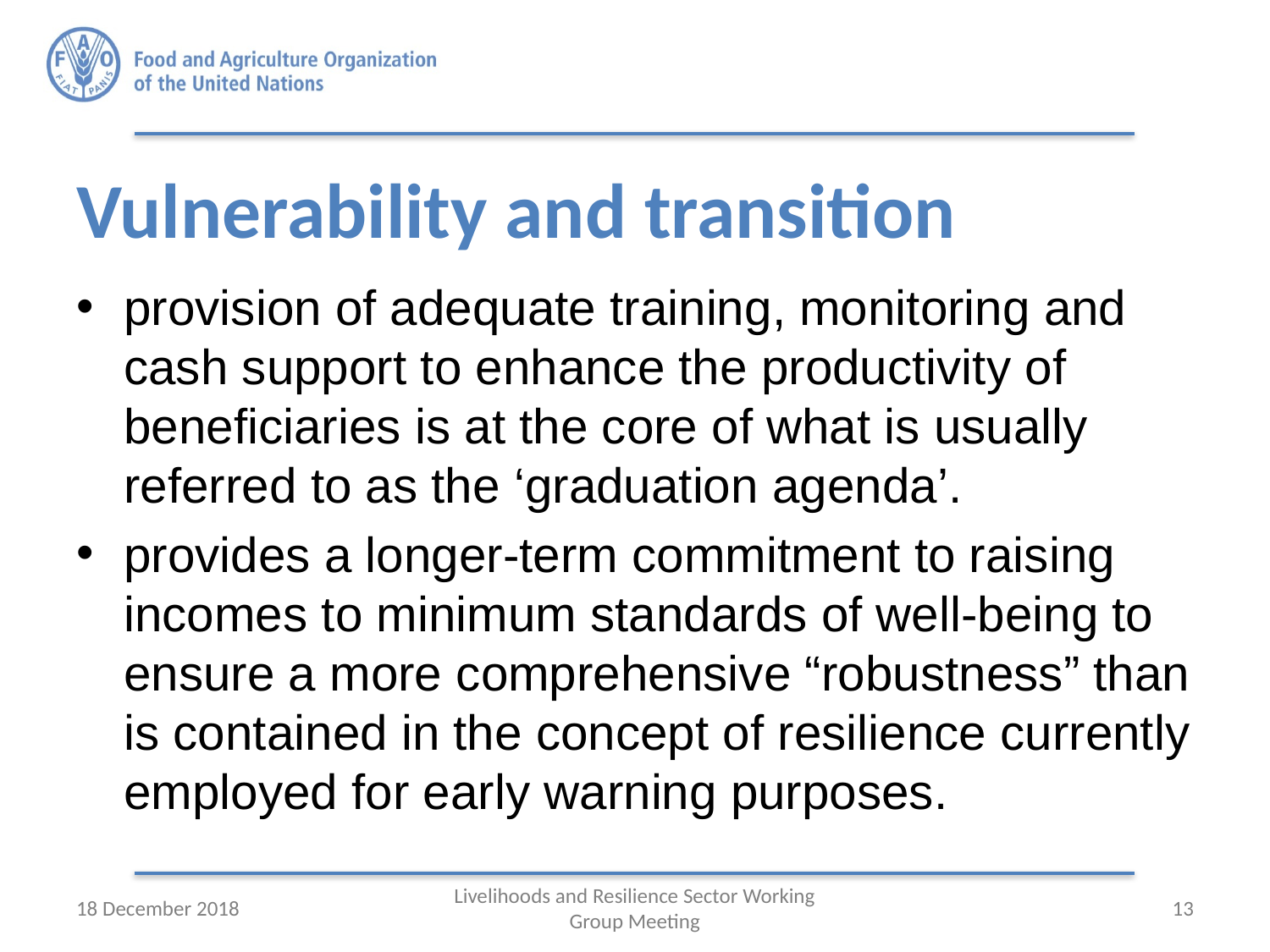

# Vulnerability and transition
provision of adequate training, monitoring and cash support to enhance the productivity of beneficiaries is at the core of what is usually referred to as the ‘graduation agenda’.
provides a longer‐term commitment to raising incomes to minimum standards of well‐being to ensure a more comprehensive “robustness” than is contained in the concept of resilience currently employed for early warning purposes.

18 December 2018
Livelihoods and Resilience Sector Working Group Meeting
13